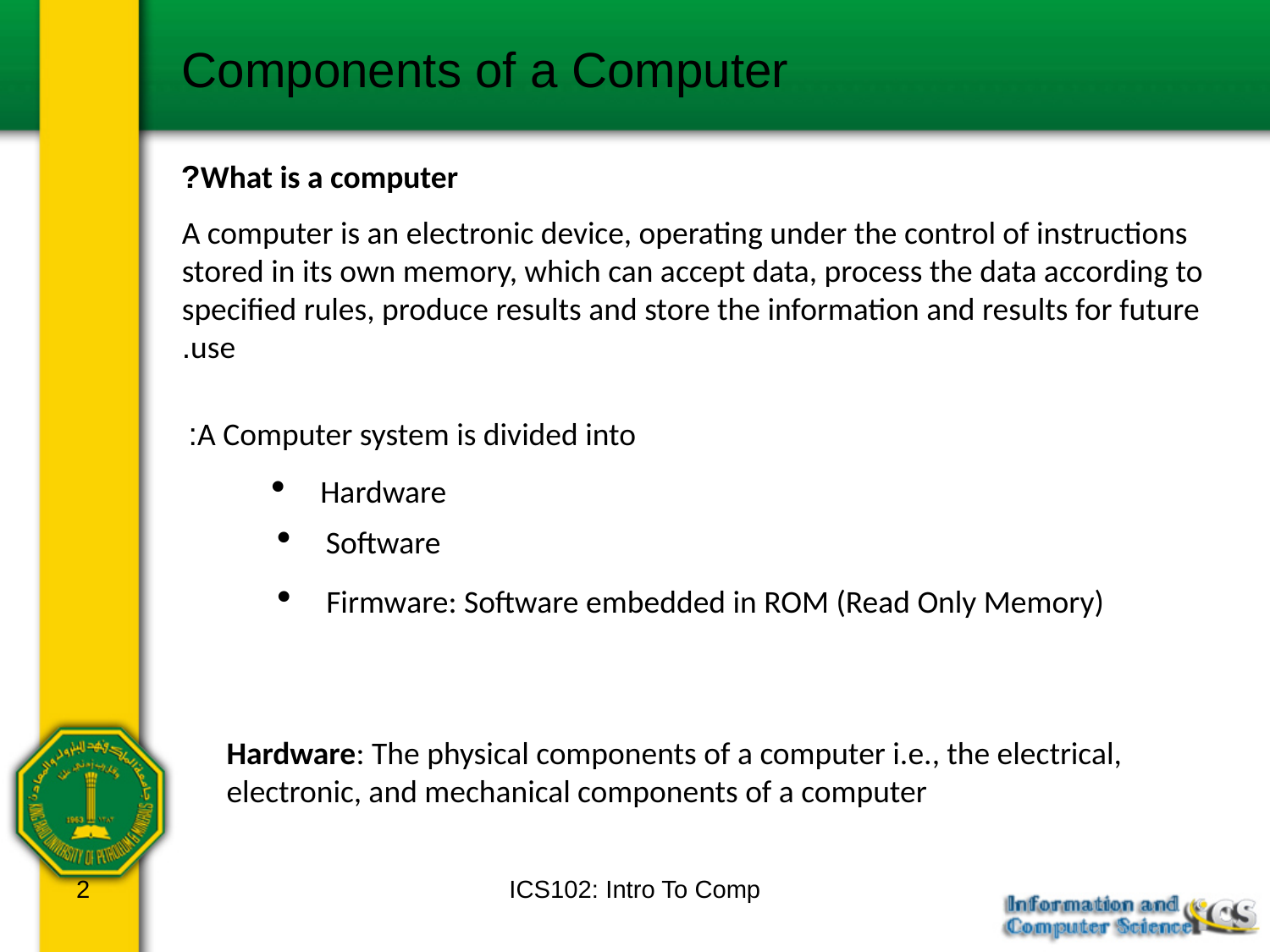

Components of a Computer
What is a computer?
A computer is an electronic device, operating under the control of instructions stored in its own memory, which can accept data, process the data according to specified rules, produce results and store the information and results for future use.
A Computer system is divided into:
Hardware
Software
Firmware: Software embedded in ROM (Read Only Memory)
Hardware: The physical components of a computer i.e., the electrical, electronic, and mechanical components of a computer
2
ICS102: Intro To Comp